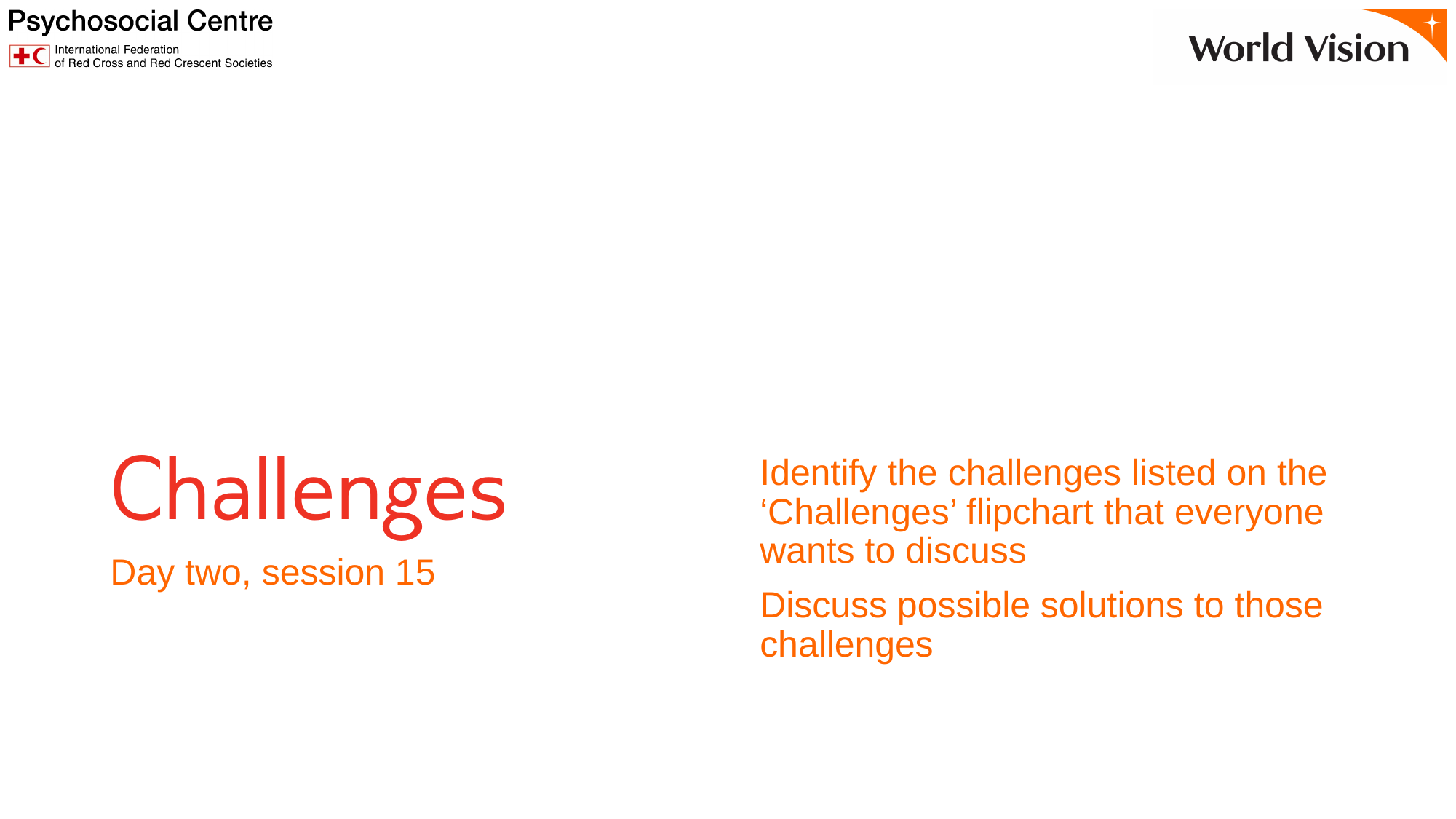

# Challenges
Identify the challenges listed on the ‘Challenges’ flipchart that everyone wants to discuss
Discuss possible solutions to those challenges

Day two, session 15